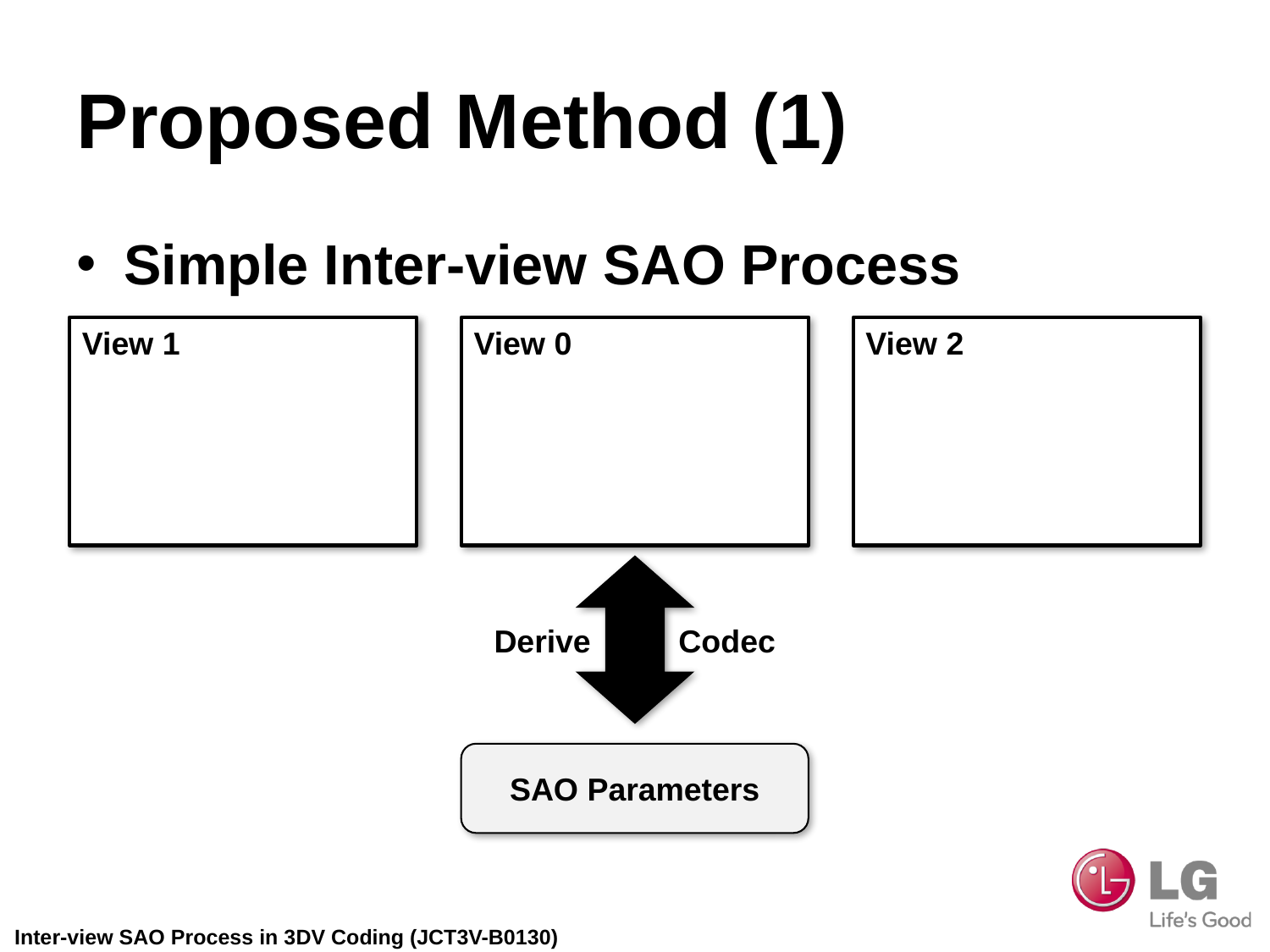

# Proposed Method (1)
Simple Inter-view SAO Process

View 1
View 0
View 2

Derive
Codec
SAO Parameters